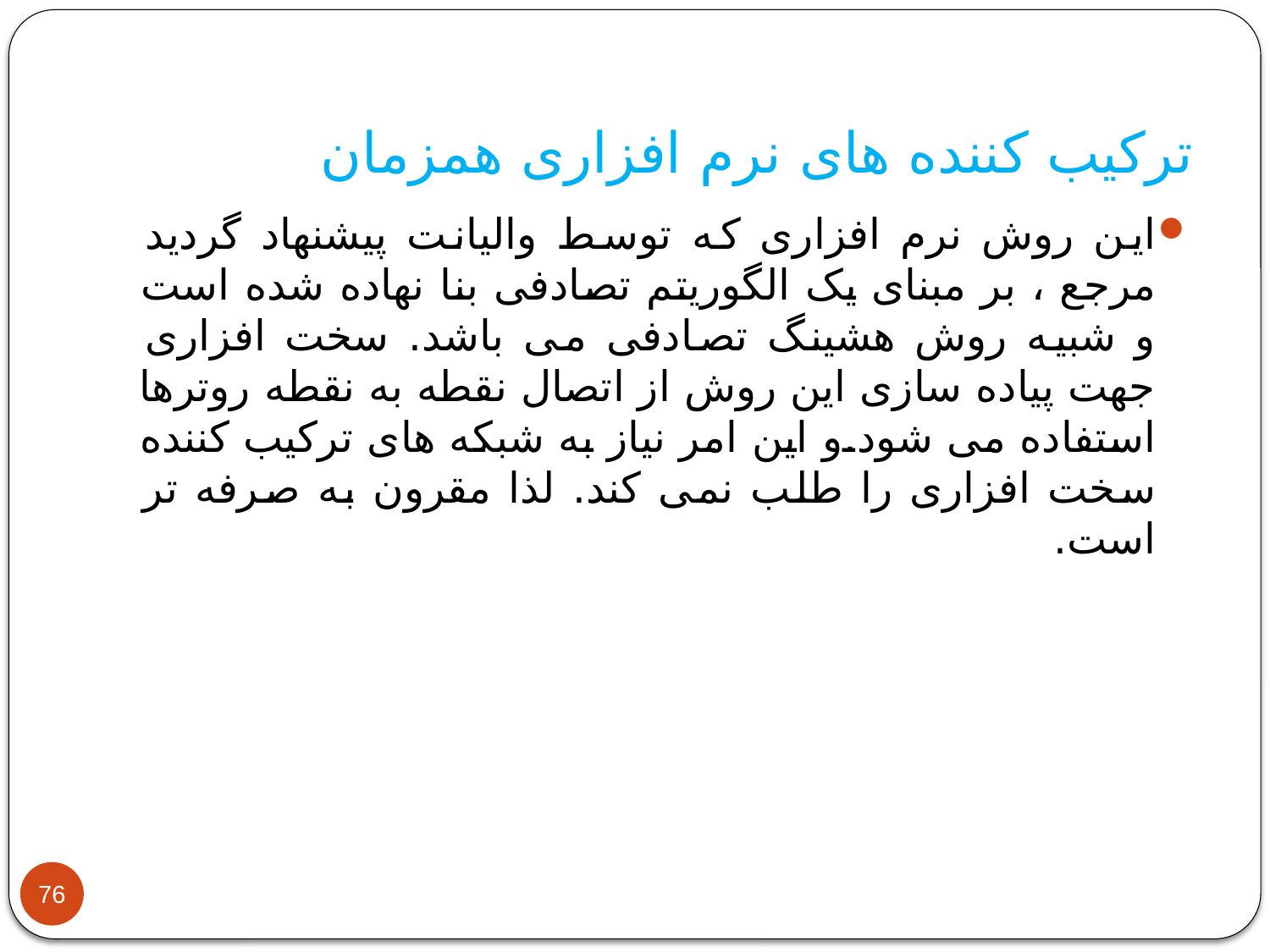

# ترکیب کننده های نرم افزاری همزمان
این روش نرم افزاری که توسط والیانت پیشنهاد گردید مرجع ، بر مبنای یک الگوریتم تصادفی بنا نهاده شده است و شبیه روش هشینگ تصادفی می باشد. سخت افزاری جهت پیاده سازی این روش از اتصال نقطه به نقطه روترها استفاده می شود.و این امر نیاز به شبکه های ترکیب کننده سخت افزاری را طلب نمی کند. لذا مقرون به صرفه تر است.
76